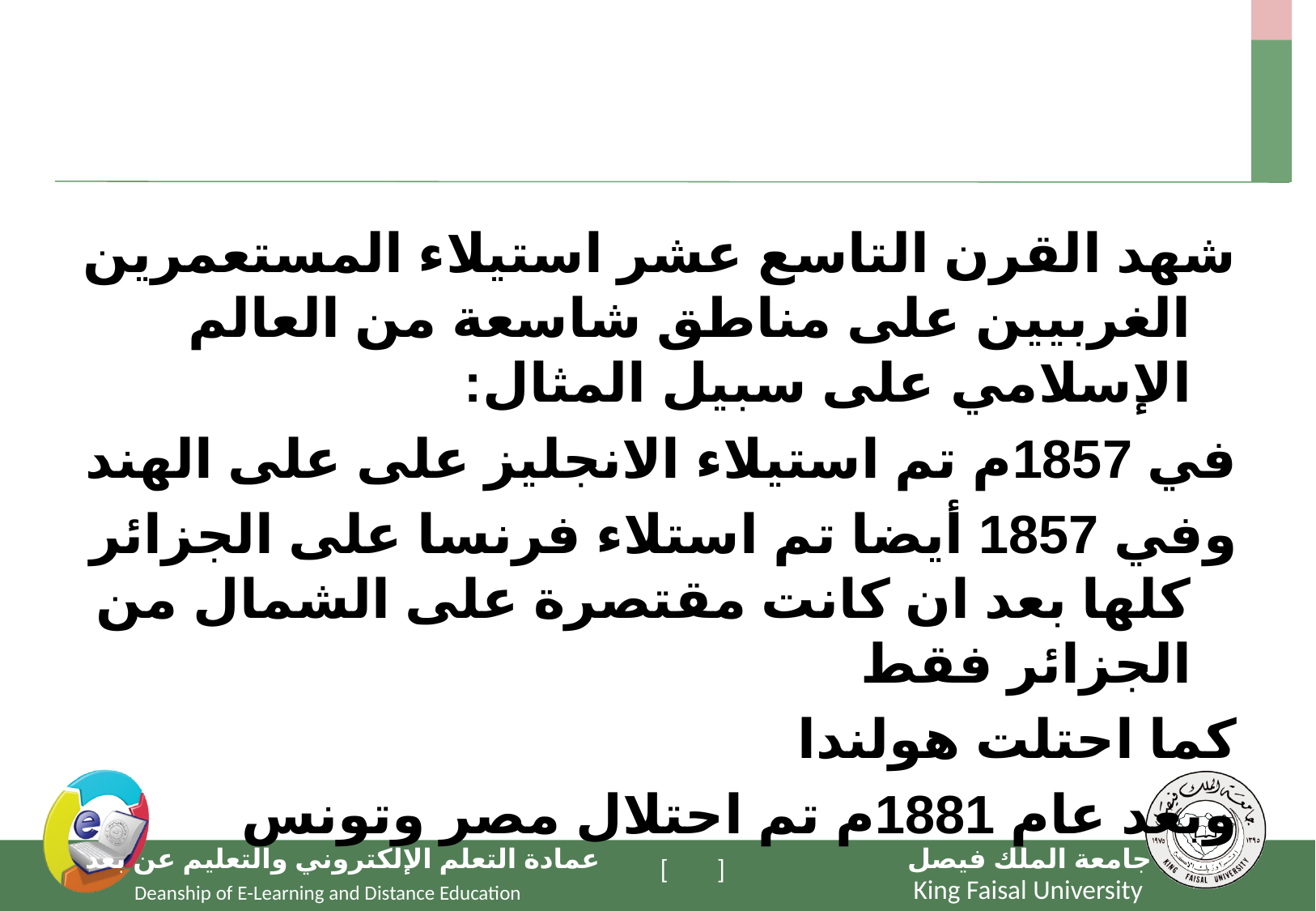

#
شهد القرن التاسع عشر استيلاء المستعمرين الغربيين على مناطق شاسعة من العالم الإسلامي على سبيل المثال:
في 1857م تم استيلاء الانجليز على على الهند
وفي 1857 أيضا تم استلاء فرنسا على الجزائر كلها بعد ان كانت مقتصرة على الشمال من الجزائر فقط
كما احتلت هولندا
وبعد عام 1881م تم احتلال مصر وتونس